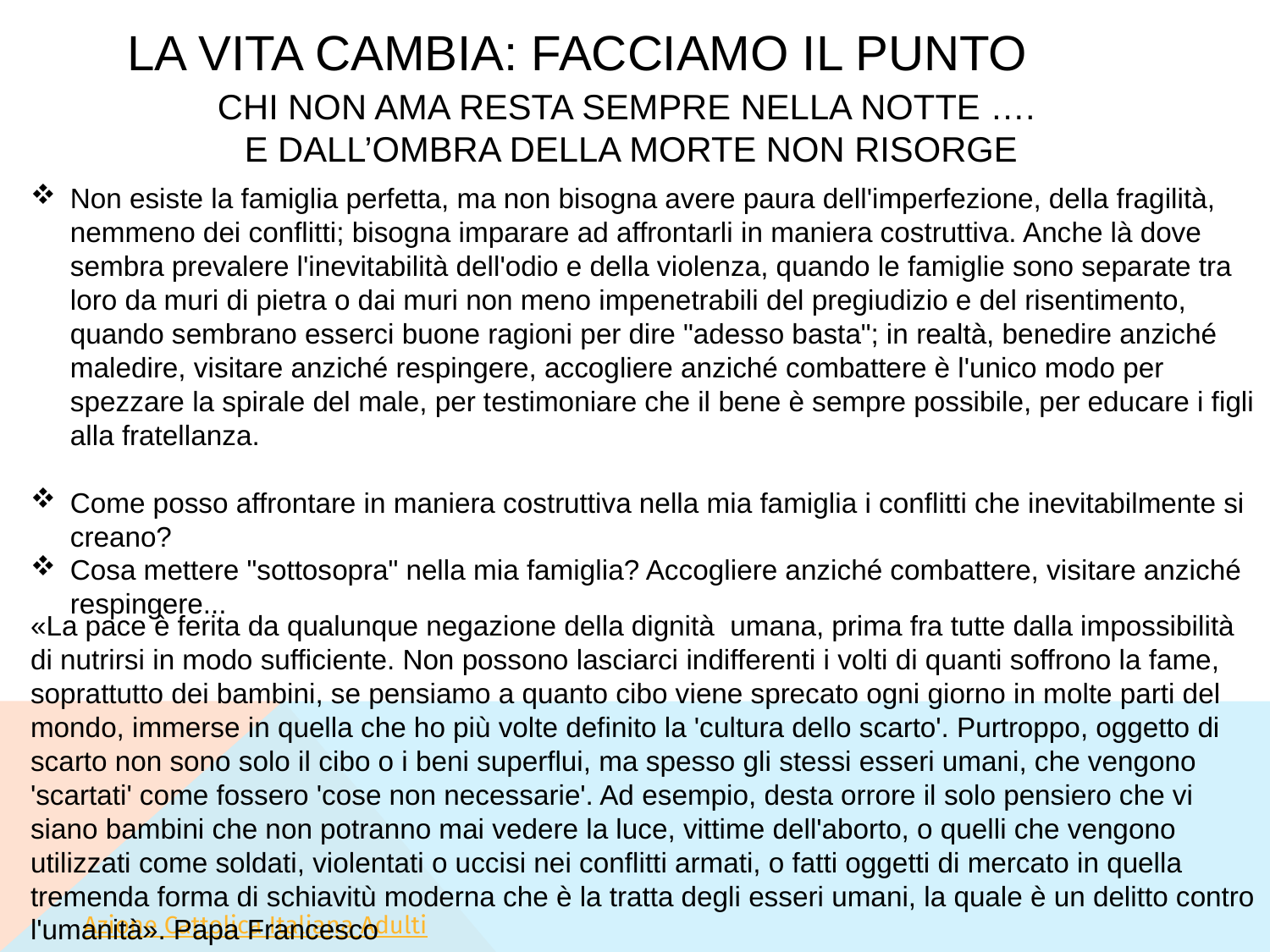

# LA VITA CAMBIA: FACCIAMO IL PUNTO
CHI NON AMA RESTA SEMPRE NELLA NOTTE ….
E DALL’OMBRA DELLA MORTE NON RISORGE
Non esiste la famiglia perfetta, ma non bisogna avere paura dell'imperfezione, della fragilità, nemmeno dei conflitti; bisogna imparare ad affrontarli in maniera costruttiva. Anche là dove sembra prevalere l'inevitabilità dell'odio e della violenza, quando le famiglie sono separate tra loro da muri di pietra o dai muri non meno impenetrabili del pregiudizio e del risentimento, quando sembrano esserci buone ragioni per dire "adesso basta"; in realtà, benedire anziché maledire, visitare anziché respingere, accogliere anziché combattere è l'unico modo per spezzare la spirale del male, per testimoniare che il bene è sempre possibile, per educare i figli alla fratellanza.

Come posso affrontare in maniera costruttiva nella mia famiglia i conflitti che inevitabilmente si creano?
Cosa mettere "sottosopra" nella mia famiglia? Accogliere anziché combattere, visitare anziché respingere...

«La pace è ferita da qualunque negazione della dignità  umana, prima fra tutte dalla impossibilità  di nutrirsi in modo sufficiente. Non possono lasciarci indifferenti i volti di quanti soffrono la fame, soprattutto dei bambini, se pensiamo a quanto cibo viene sprecato ogni giorno in molte parti del mondo, immerse in quella che ho più volte definito la 'cultura dello scarto'. Purtroppo, oggetto di scarto non sono solo il cibo o i beni superflui, ma spesso gli stessi esseri umani, che vengono 'scartati' come fossero 'cose non necessarie'. Ad esempio, desta orrore il solo pensiero che vi siano bambini che non potranno mai vedere la luce, vittime dell'aborto, o quelli che vengono utilizzati come soldati, violentati o uccisi nei conflitti armati, o fatti oggetti di mercato in quella tremenda forma di schiavitù moderna che è la tratta degli esseri umani, la quale è un delitto contro l'umanità». Papa Francesco
  Azione Cattolica Italiana Adulti